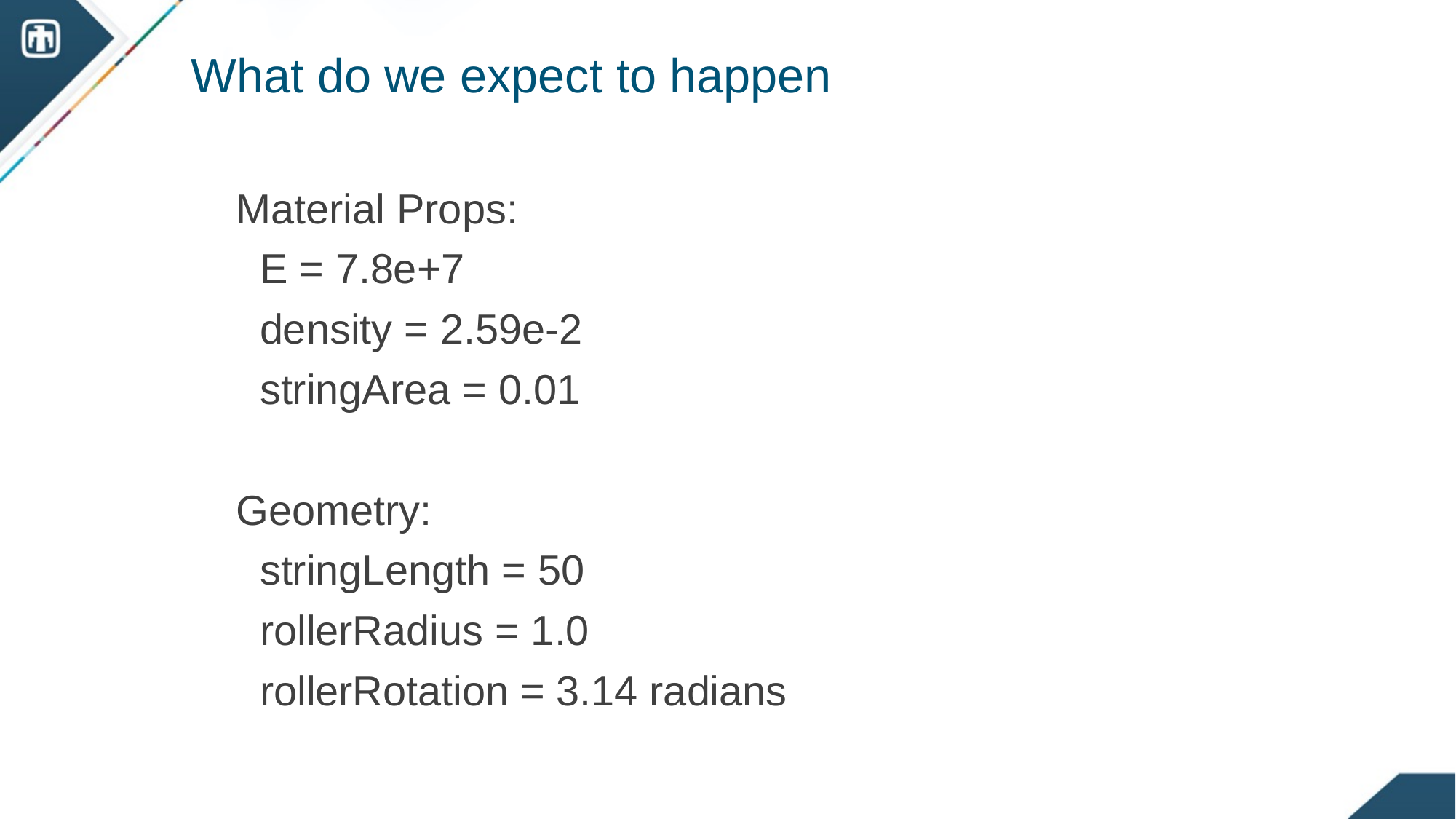

# What do we expect to happen
Material Props:
  E = 7.8e+7
  density = 2.59e-2
  stringArea = 0.01

Geometry:
  stringLength = 50
  rollerRadius = 1.0
  rollerRotation = 3.14 radians